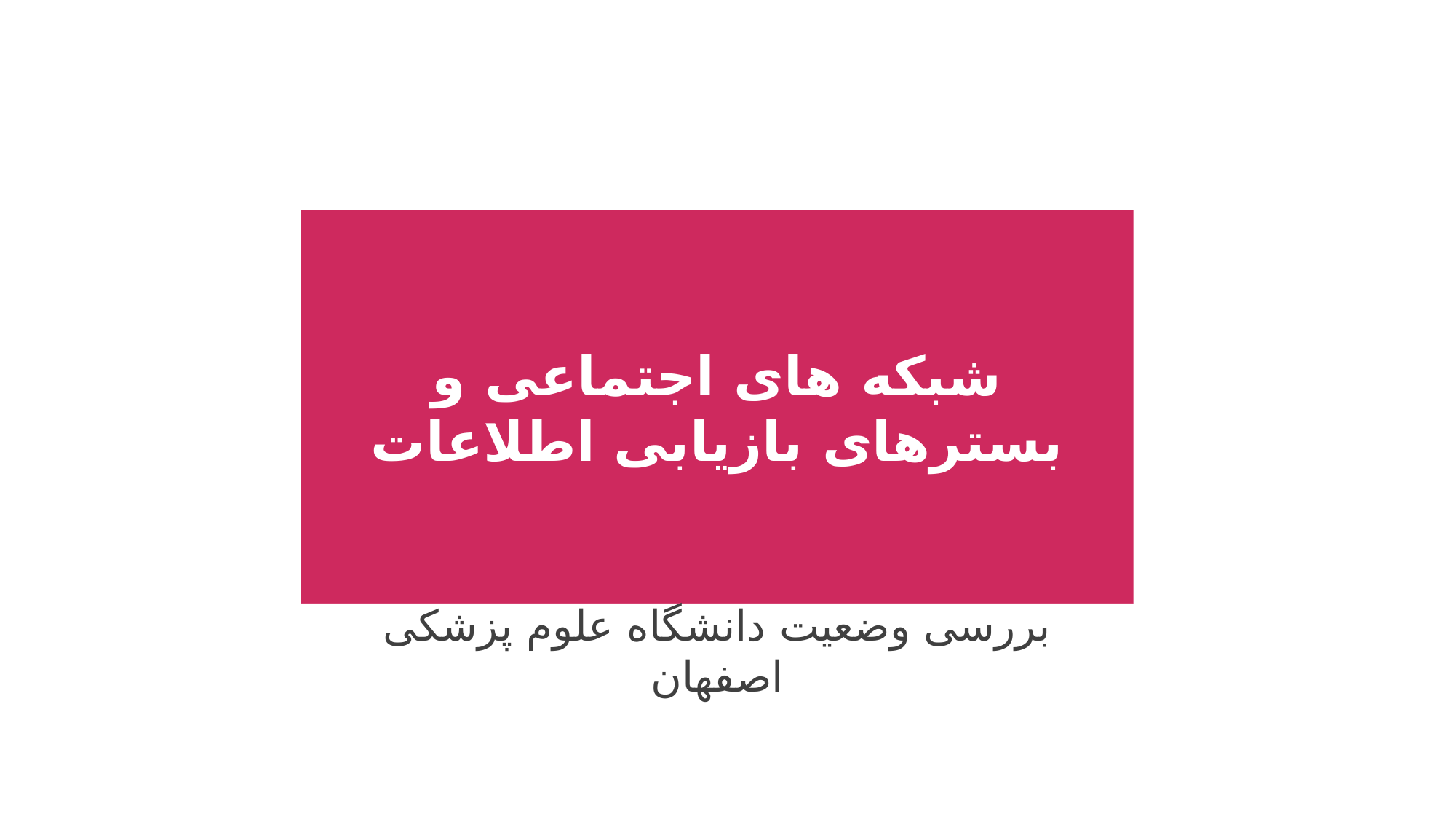

شبکه های اجتماعی و بسترهای بازیابی اطلاعات
بررسی وضعیت دانشگاه علوم پزشکی اصفهان